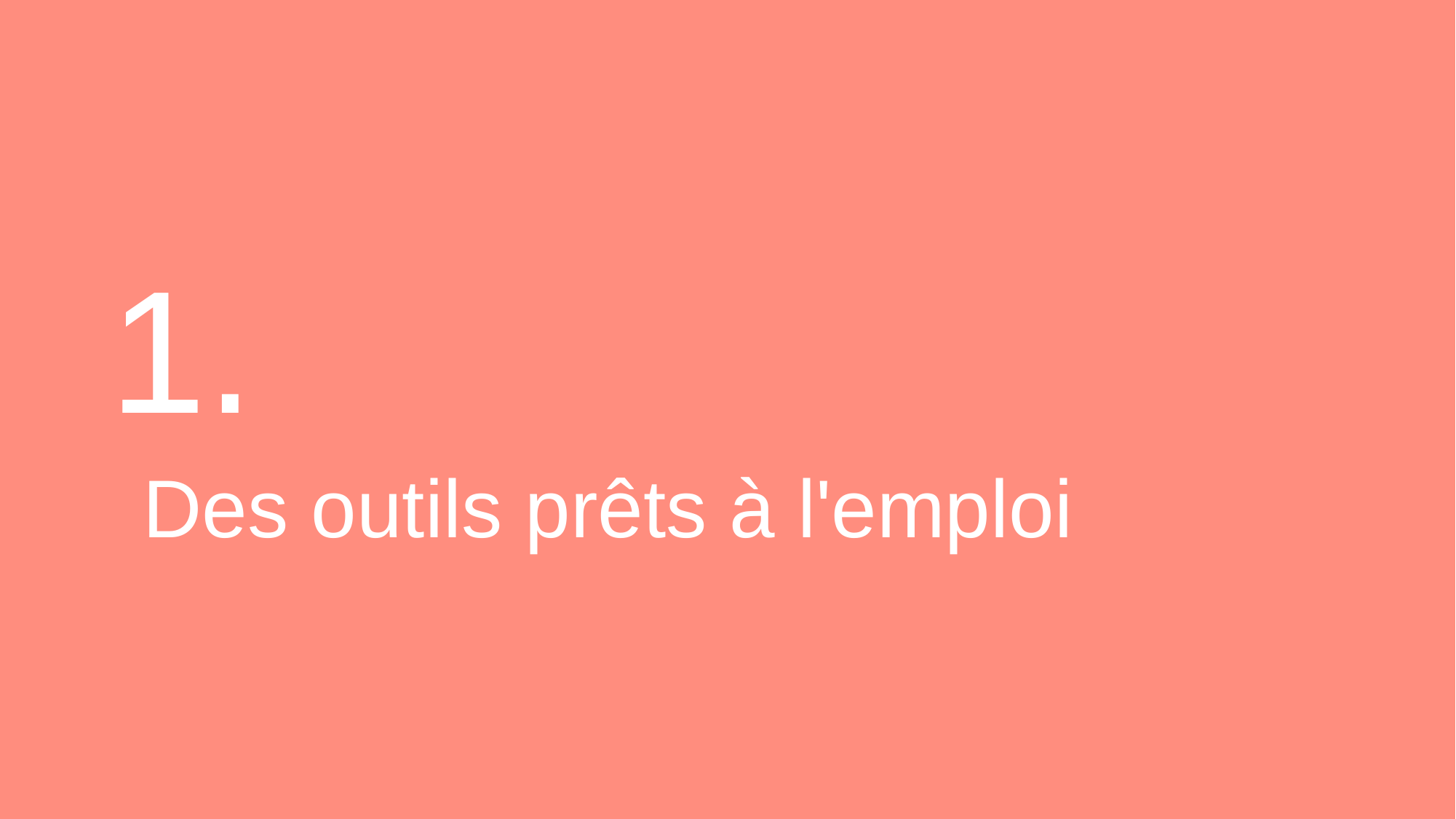

# 1.
 Des outils prêts à l'emploi